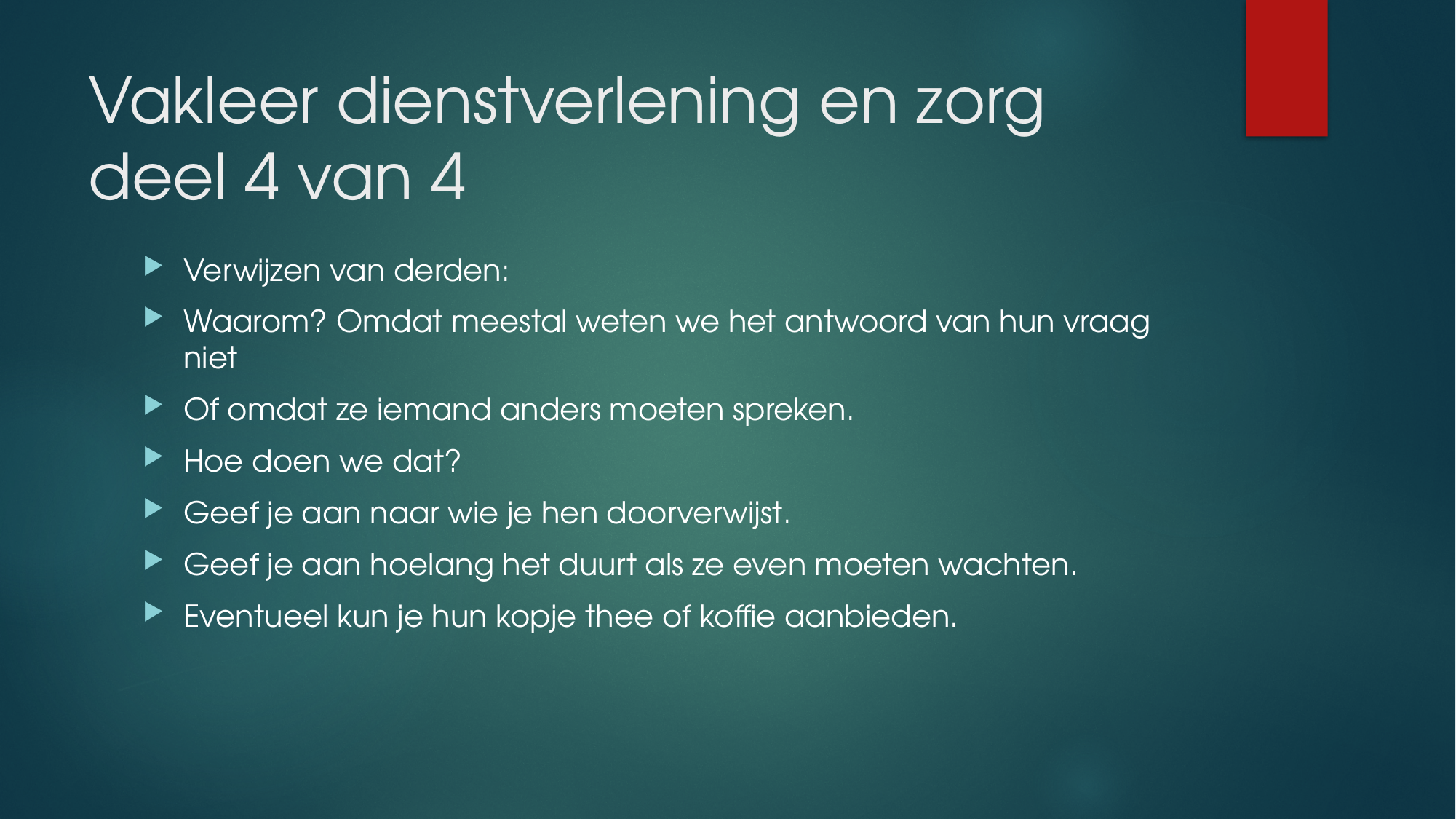

# Vakleer dienstverlening en zorg deel 4 van 4
Verwijzen van derden:
Waarom? Omdat meestal weten we het antwoord van hun vraag niet
Of omdat ze iemand anders moeten spreken.
Hoe doen we dat?
Geef je aan naar wie je hen doorverwijst.
Geef je aan hoelang het duurt als ze even moeten wachten.
Eventueel kun je hun kopje thee of koffie aanbieden.